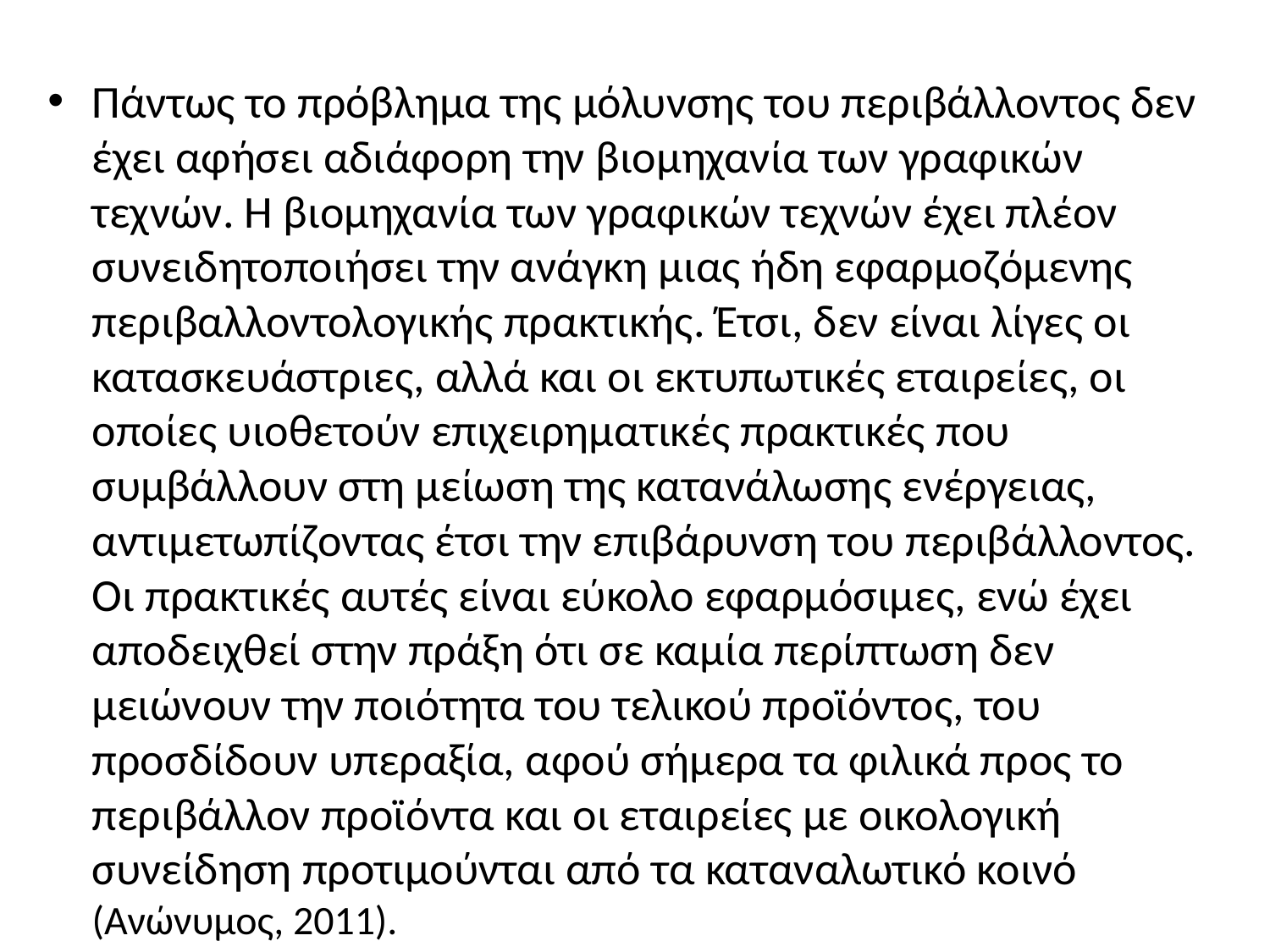

#
Πάντως το πρόβλημα της μόλυνσης του περιβάλλοντος δεν έχει αφήσει αδιάφορη την βιομηχανία των γραφικών τεχνών. Η βιομηχανία των γραφικών τεχνών έχει πλέον συνειδητοποιήσει την ανάγκη μιας ήδη εφαρμοζόμενης περιβαλλοντολογικής πρακτικής. Έτσι, δεν είναι λίγες οι κατασκευάστριες, αλλά και οι εκτυπωτικές εταιρείες, οι οποίες υιοθετούν επιχειρηματικές πρακτικές που συμβάλλουν στη μείωση της κατανάλωσης ενέργειας, αντιμετωπίζοντας έτσι την επιβάρυνση του περιβάλλοντος. Οι πρακτικές αυτές είναι εύκολο εφαρμόσιμες, ενώ έχει αποδειχθεί στην πράξη ότι σε καμία περίπτωση δεν μειώνουν την ποιότητα του τελικού προϊόντος, του προσδίδουν υπεραξία, αφού σήμερα τα φιλικά προς το περιβάλλον προϊόντα και οι εταιρείες με οικολογική συνείδηση προτιμούνται από τα καταναλωτικό κοινό (Ανώνυμος, 2011).